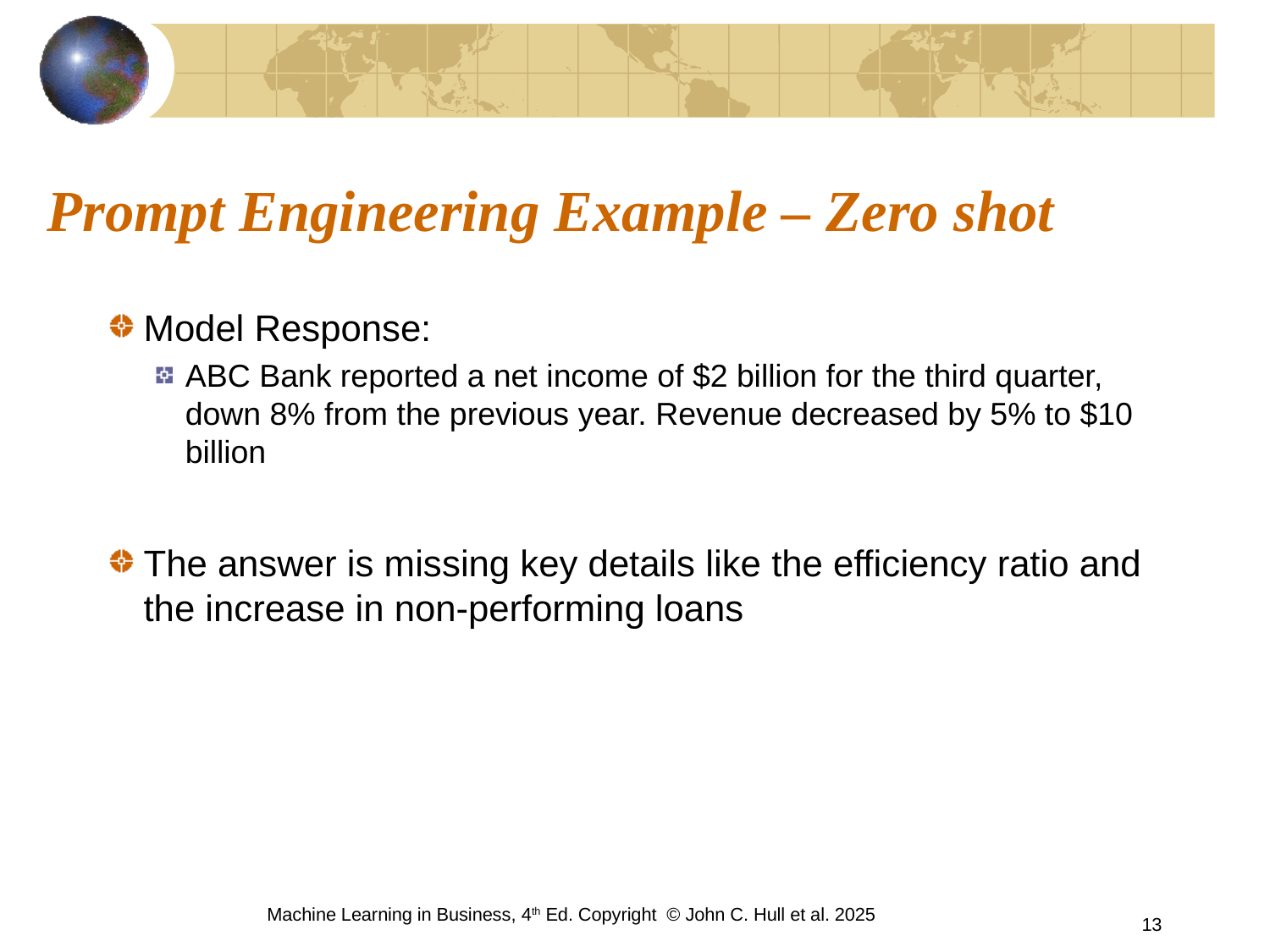

# Prompt Engineering Example – Zero shot
Model Response:
ABC Bank reported a net income of $2 billion for the third quarter, down 8% from the previous year. Revenue decreased by 5% to $10 billion

The answer is missing key details like the efficiency ratio and the increase in non-performing loans
Machine Learning in Business, 4th Ed. Copyright  © John C. Hull et al. 2025
13